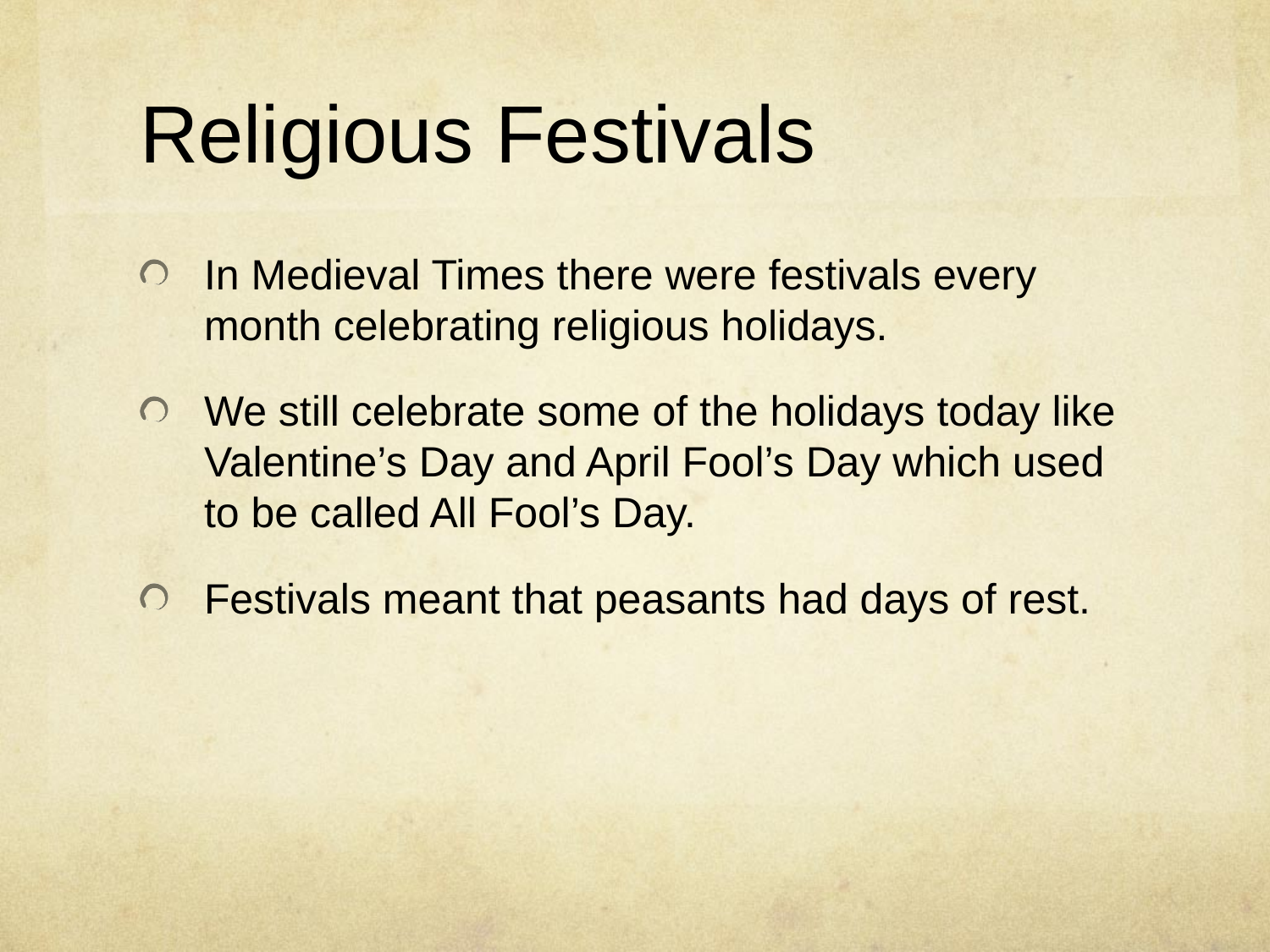

# Religious Festivals
In Medieval Times there were festivals every month celebrating religious holidays.
We still celebrate some of the holidays today like Valentine’s Day and April Fool’s Day which used to be called All Fool’s Day.
Festivals meant that peasants had days of rest.